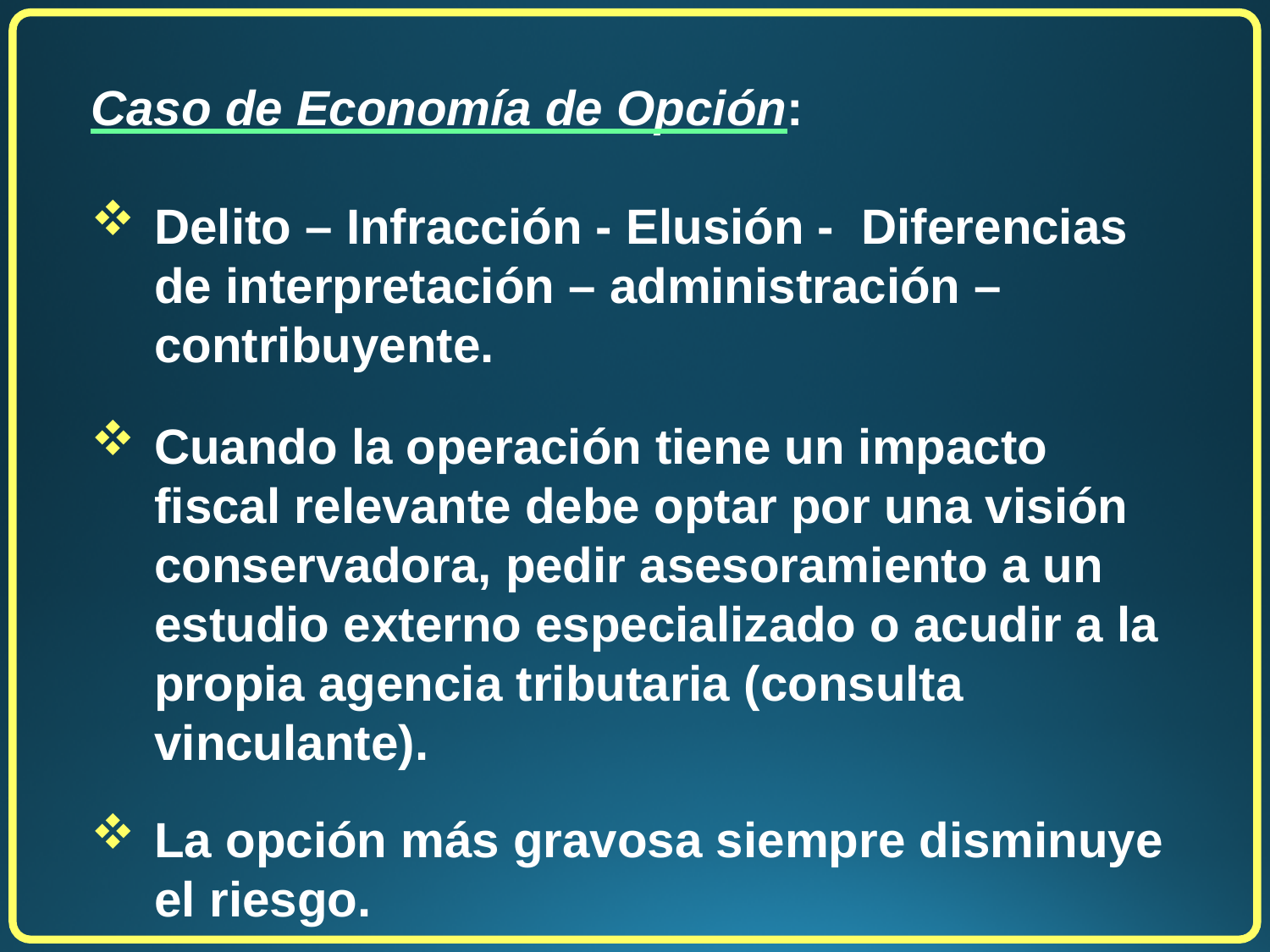

Caso de Economía de Opción:

Delito – Infracción - Elusión -  Diferencias de interpretación – administración – contribuyente.

Cuando la operación tiene un impacto fiscal relevante debe optar por una visión conservadora, pedir asesoramiento a un estudio externo especializado o acudir a la propia agencia tributaria (consulta vinculante).

La opción más gravosa siempre disminuye el riesgo.